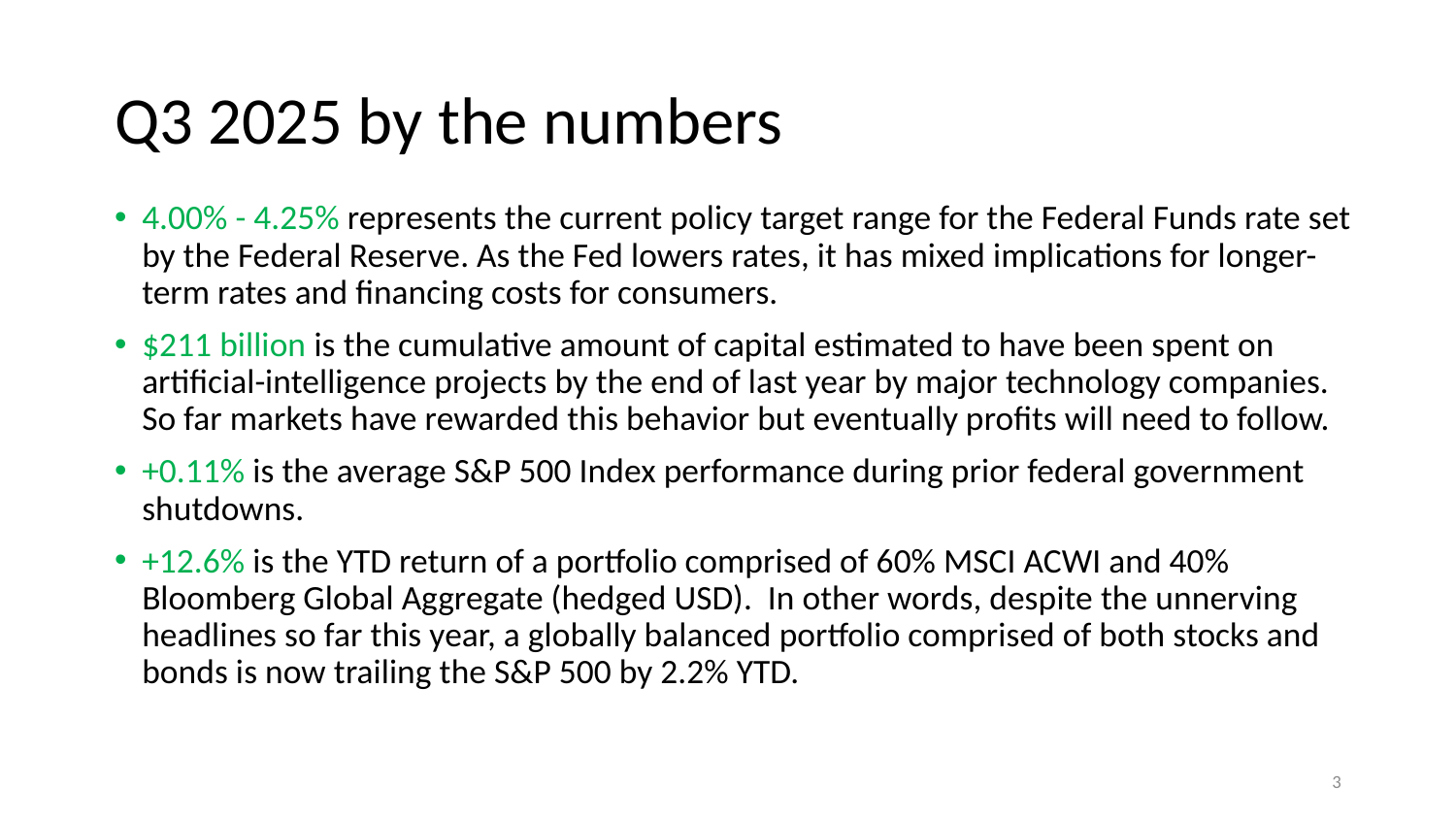

# Q3 2025 by the numbers
4.00% - 4.25% represents the current policy target range for the Federal Funds rate set by the Federal Reserve. As the Fed lowers rates, it has mixed implications for longer-term rates and financing costs for consumers.
$211 billion is the cumulative amount of capital estimated to have been spent on artificial-intelligence projects by the end of last year by major technology companies. So far markets have rewarded this behavior but eventually profits will need to follow.
+0.11% is the average S&P 500 Index performance during prior federal government shutdowns.
+12.6% is the YTD return of a portfolio comprised of 60% MSCI ACWI and 40% Bloomberg Global Aggregate (hedged USD).  In other words, despite the unnerving headlines so far this year, a globally balanced portfolio comprised of both stocks and bonds is now trailing the S&P 500 by 2.2% YTD.
3